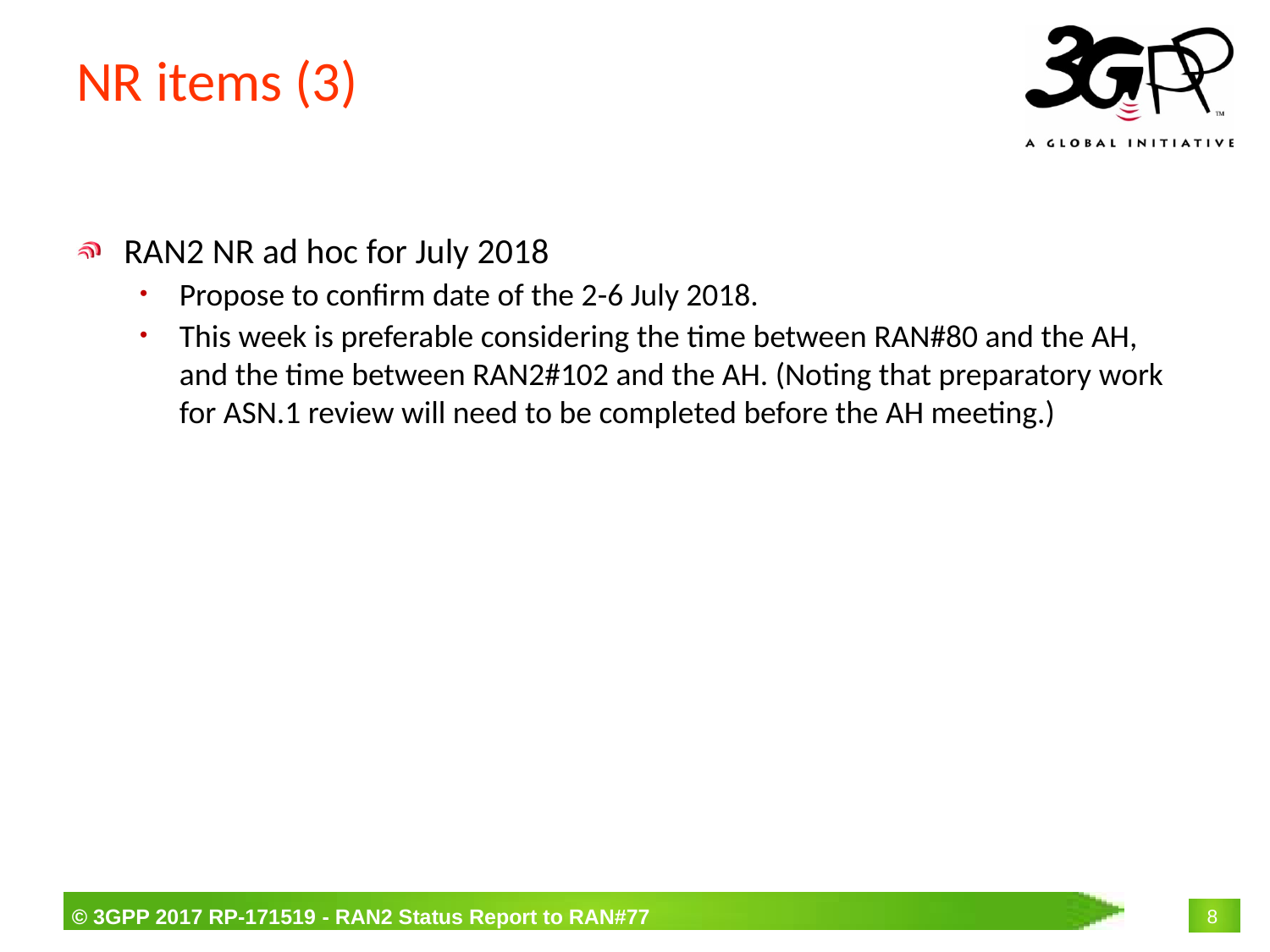

# NR items (3)
RAN2 NR ad hoc for July 2018
Propose to confirm date of the 2-6 July 2018.
This week is preferable considering the time between RAN#80 and the AH, and the time between RAN2#102 and the AH. (Noting that preparatory work for ASN.1 review will need to be completed before the AH meeting.)